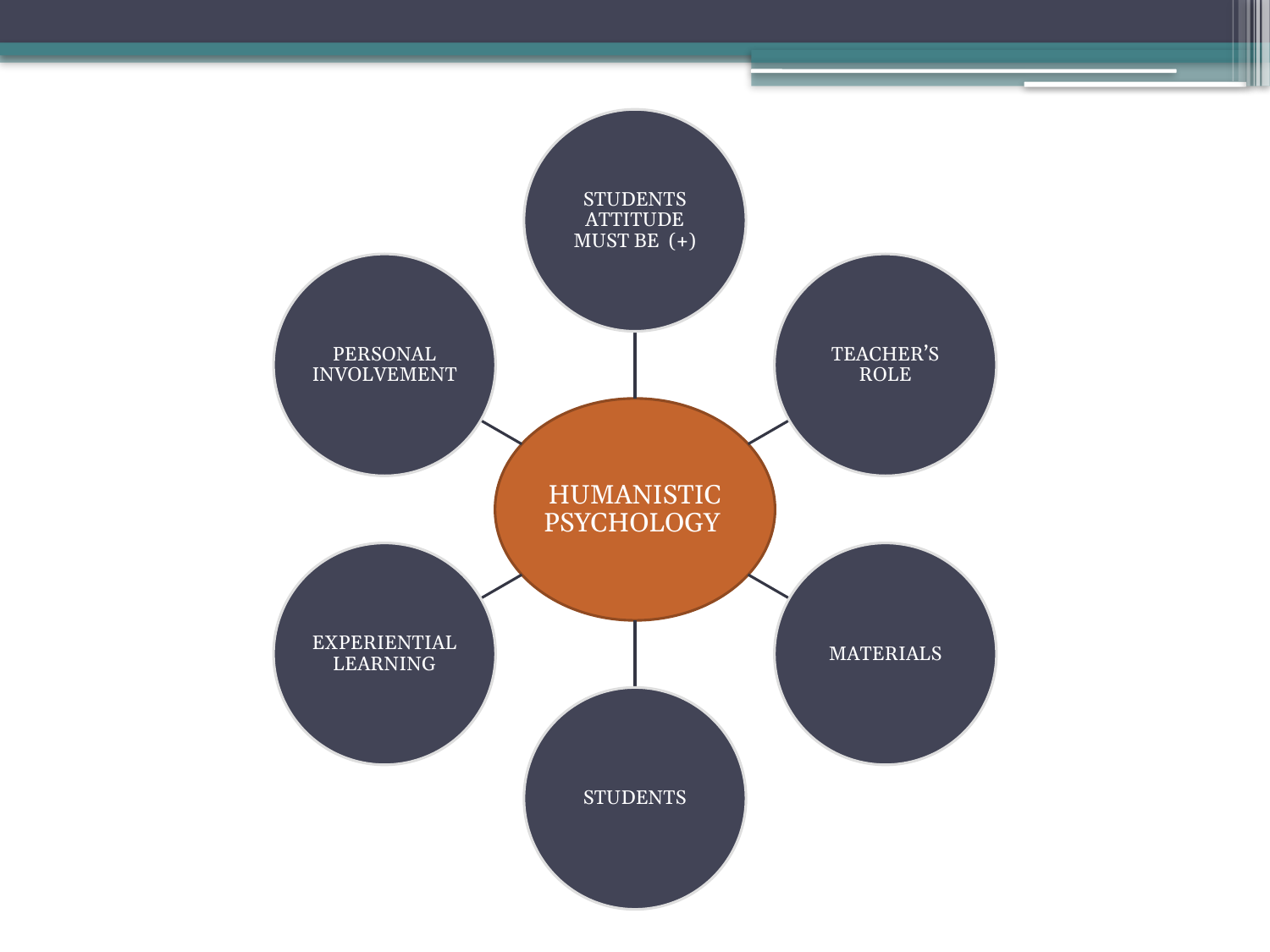

HUMANISTIC PSYCHOLOGY

STUDENTS ATTITUDE MUST BE  (+)

TEACHER’S ROLE

MATERIALS

STUDENTS

EXPERIENTIAL LEARNING

PERSONAL INVOLVEMENT